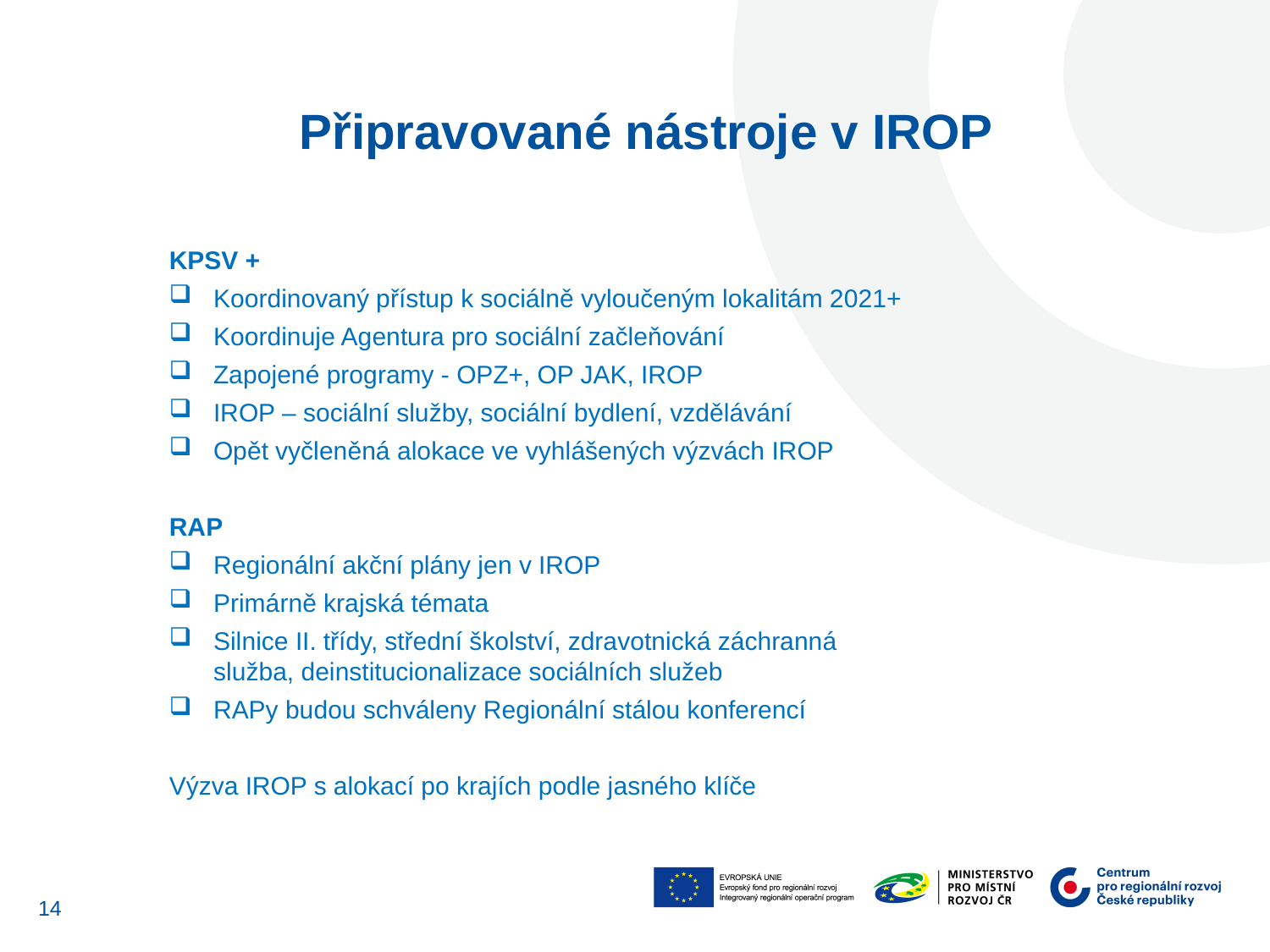

Připravované nástroje v IROP
KPSV +​
Koordinovaný přístup k sociálně vyloučeným lokalitám 2021+​
Koordinuje Agentura pro sociální začleňování​
Zapojené programy - OPZ+, OP JAK, IROP​
IROP – sociální služby, sociální bydlení, vzdělávání ​
Opět vyčleněná alokace ve vyhlášených výzvách IROP​
​
RAP​
Regionální akční plány jen v IROP​
Primárně krajská témata​
Silnice II. třídy, střední školství, zdravotnická záchranná služba, deinstitucionalizace sociálních služeb​
RAPy budou schváleny Regionální stálou konferencí​

Výzva IROP s alokací po krajích podle jasného klíče​
14